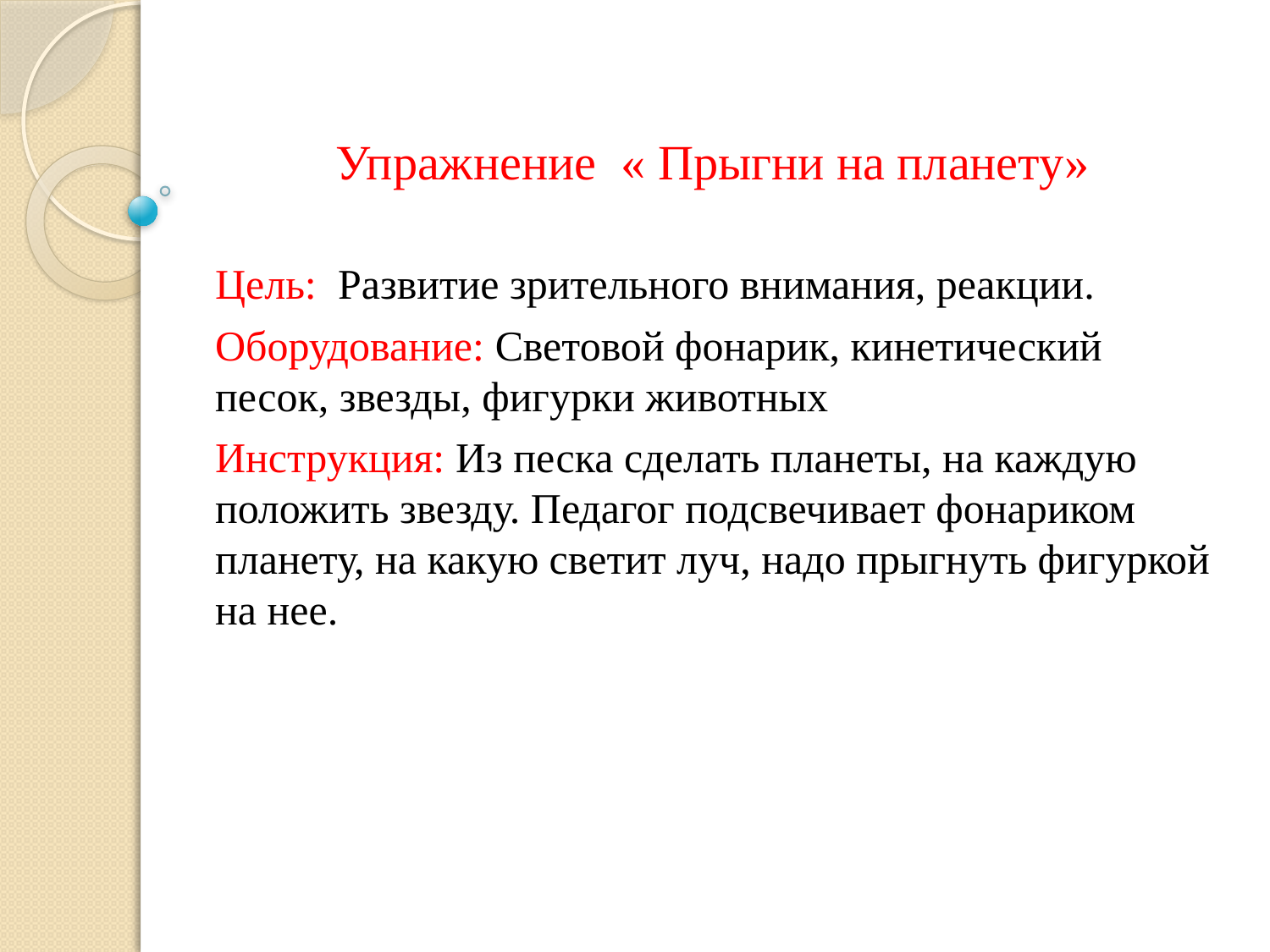

# Упражнение  « Прыгни на планету»
Цель:  Развитие зрительного внимания, реакции.
Оборудование: Световой фонарик, кинетический песок, звезды, фигурки животных
Инструкция: Из песка сделать планеты, на каждую положить звезду. Педагог подсвечивает фонариком планету, на какую светит луч, надо прыгнуть фигуркой на нее.